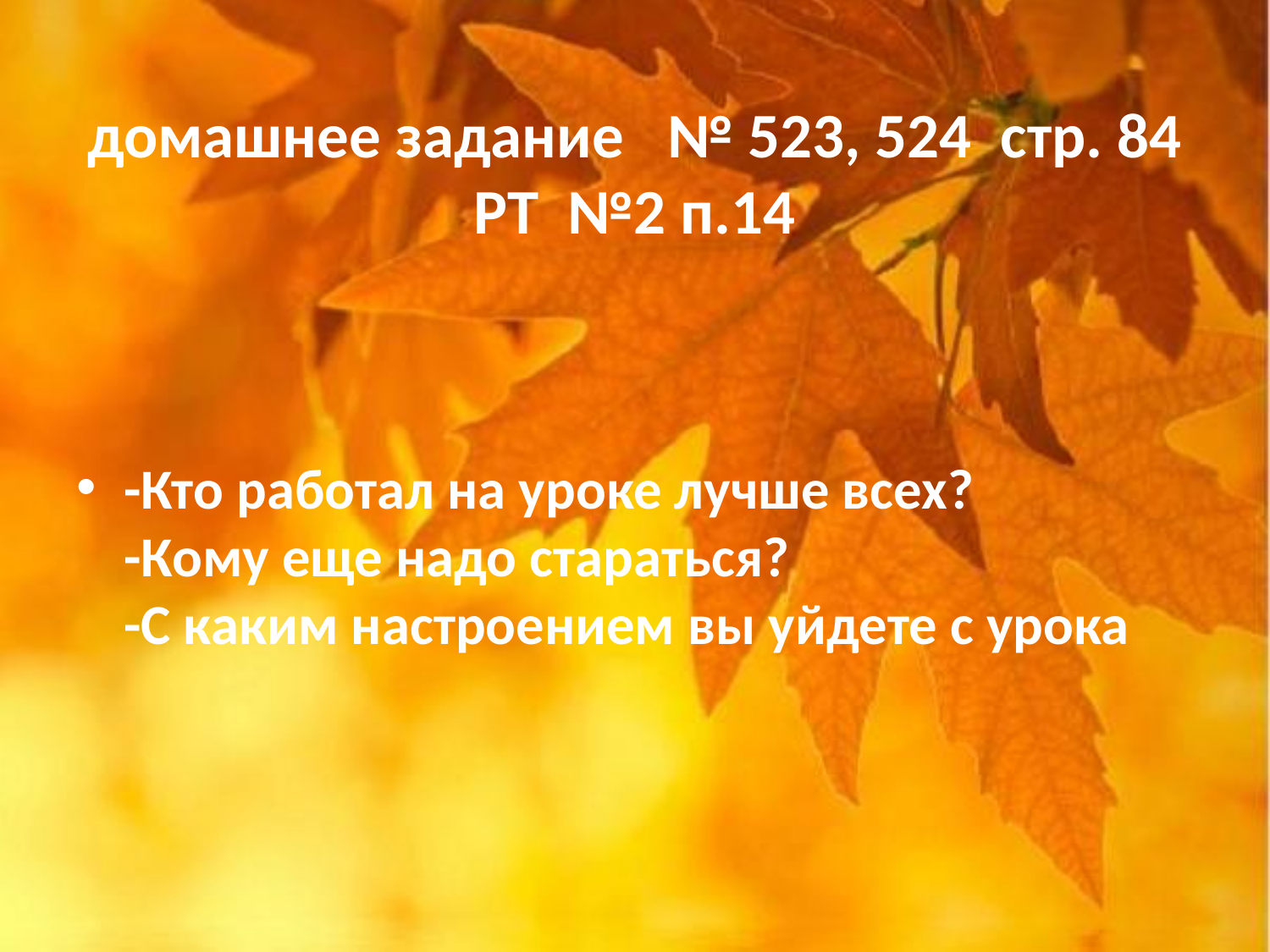

# домашнее задание   № 523, 524  стр. 84 РТ  №2 п.14
-Кто работал на уроке лучше всех?
-Кому еще надо стараться?
-С каким настроением вы уйдете с урока